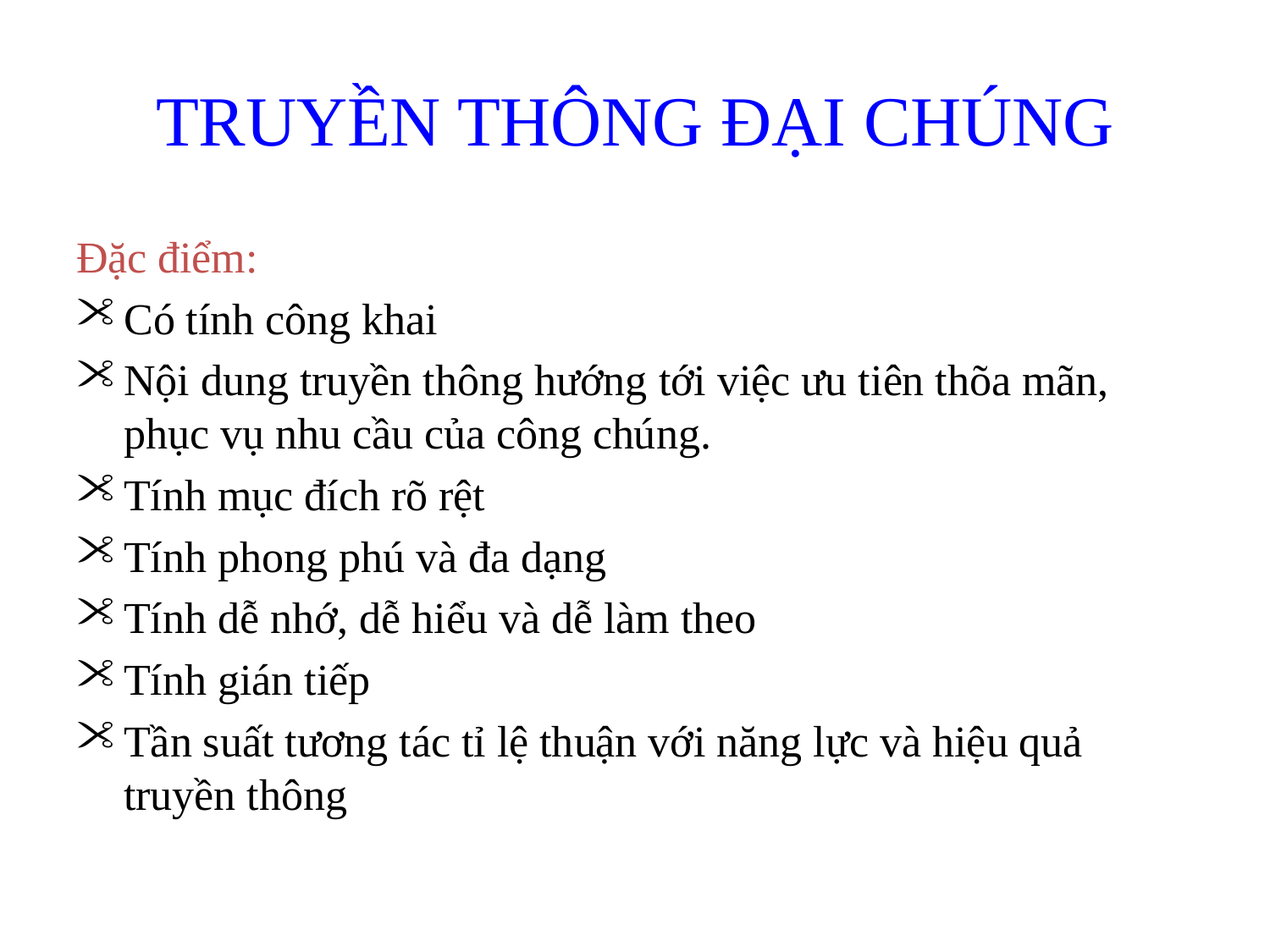

# TRUYỀN THÔNG ĐẠI CHÚNG
Đặc điểm:
Có tính công khai
Nội dung truyền thông hướng tới việc ưu tiên thõa mãn, phục vụ nhu cầu của công chúng.
Tính mục đích rõ rệt
Tính phong phú và đa dạng
Tính dễ nhớ, dễ hiểu và dễ làm theo
Tính gián tiếp
Tần suất tương tác tỉ lệ thuận với năng lực và hiệu quả truyền thông